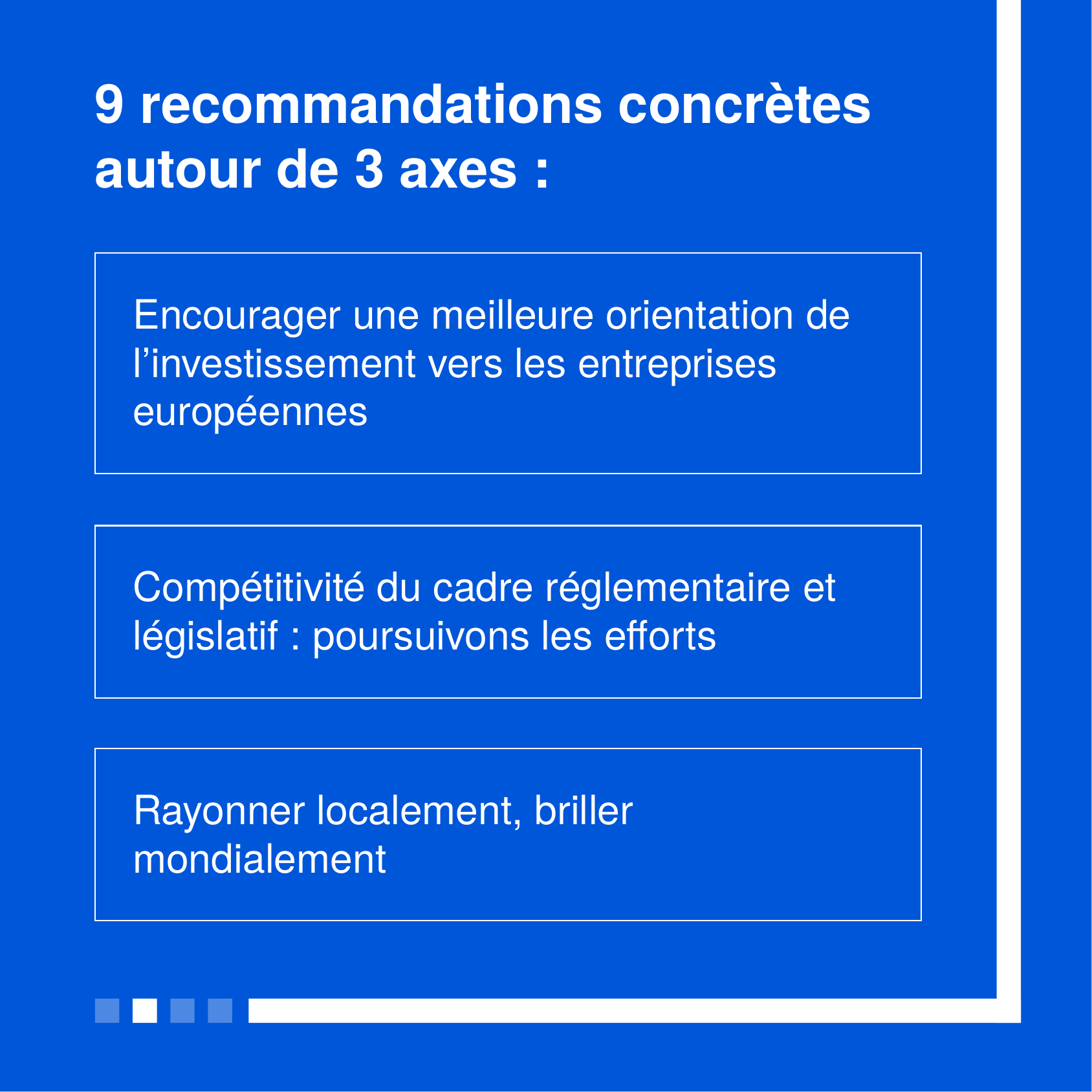

9 recommandations concrètes autour de 3 axes :

Encourager une meilleure orientation de l’investissement vers les entreprises européennes

Compétitivité du cadre réglementaire et législatif : poursuivons les efforts

Rayonner localement, briller
mondialement